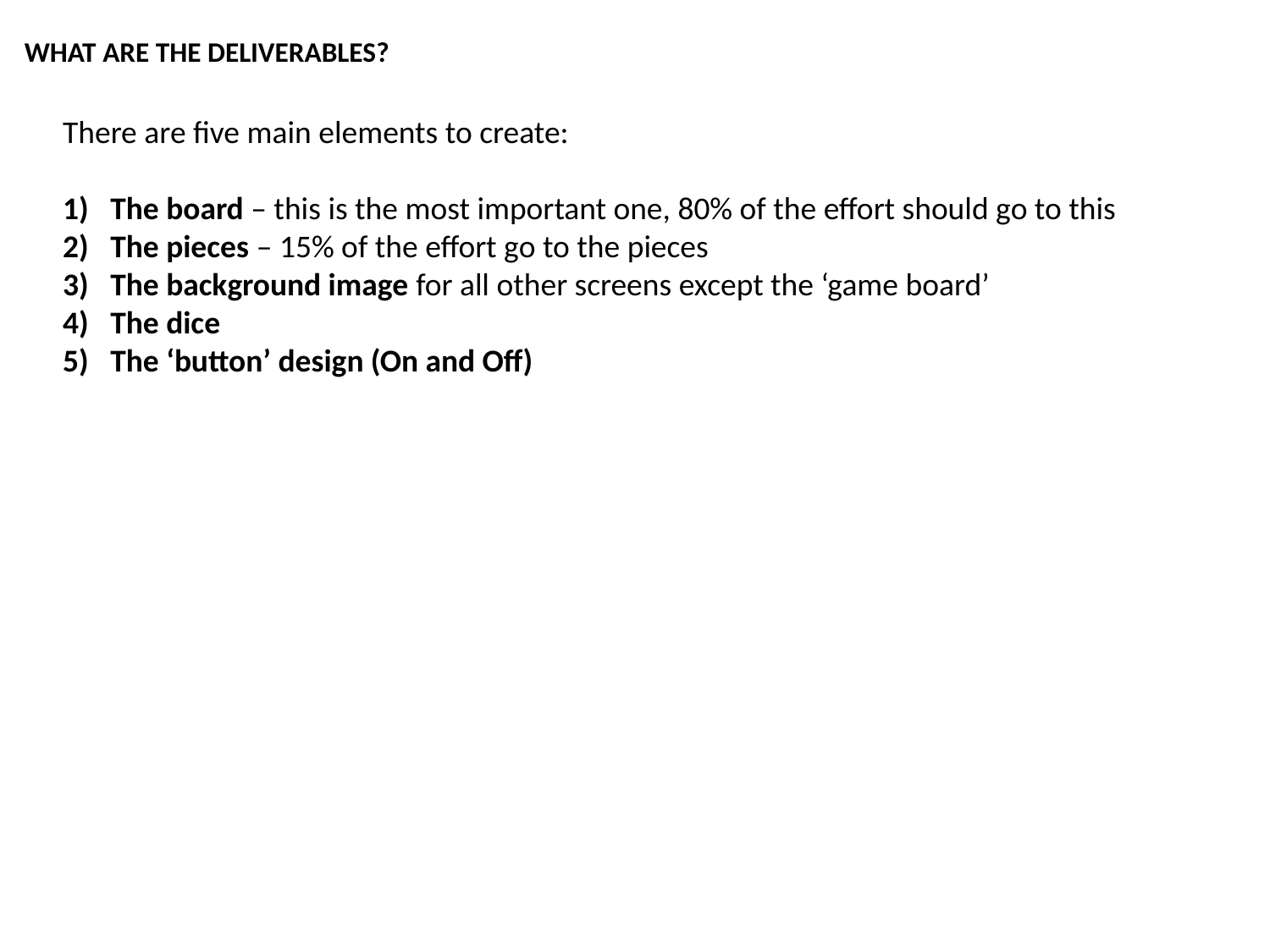

WHAT ARE THE DELIVERABLES?
There are five main elements to create:

The board – this is the most important one, 80% of the effort should go to this
The pieces – 15% of the effort go to the pieces
The background image for all other screens except the ‘game board’
The dice
The ‘button’ design (On and Off)